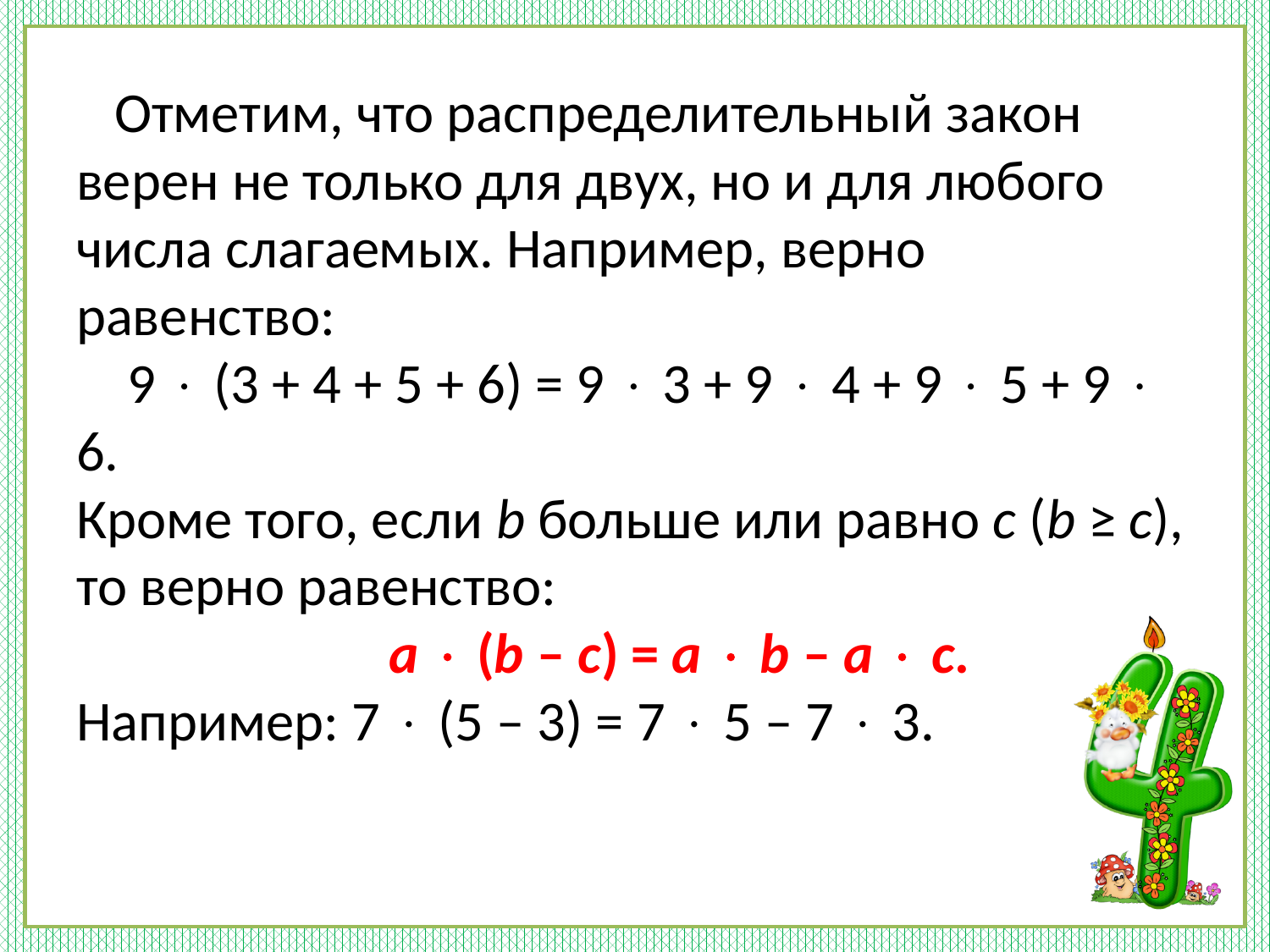

Отметим, что распределительный закон верен не только для двух, но и для любого числа слагаемых. Например, верно равенство:
    9 ⋅ (3 + 4 + 5 + 6) = 9 ⋅ 3 + 9 ⋅ 4 + 9 ⋅ 5 + 9 ⋅ 6.
Кроме того, если b больше или равно с (b ≥ с), то верно равенство:
       а ⋅ (b – с) = а ⋅ b – а ⋅ с.
Например: 7 ⋅ (5 – 3) = 7 ⋅ 5 – 7 ⋅ 3.